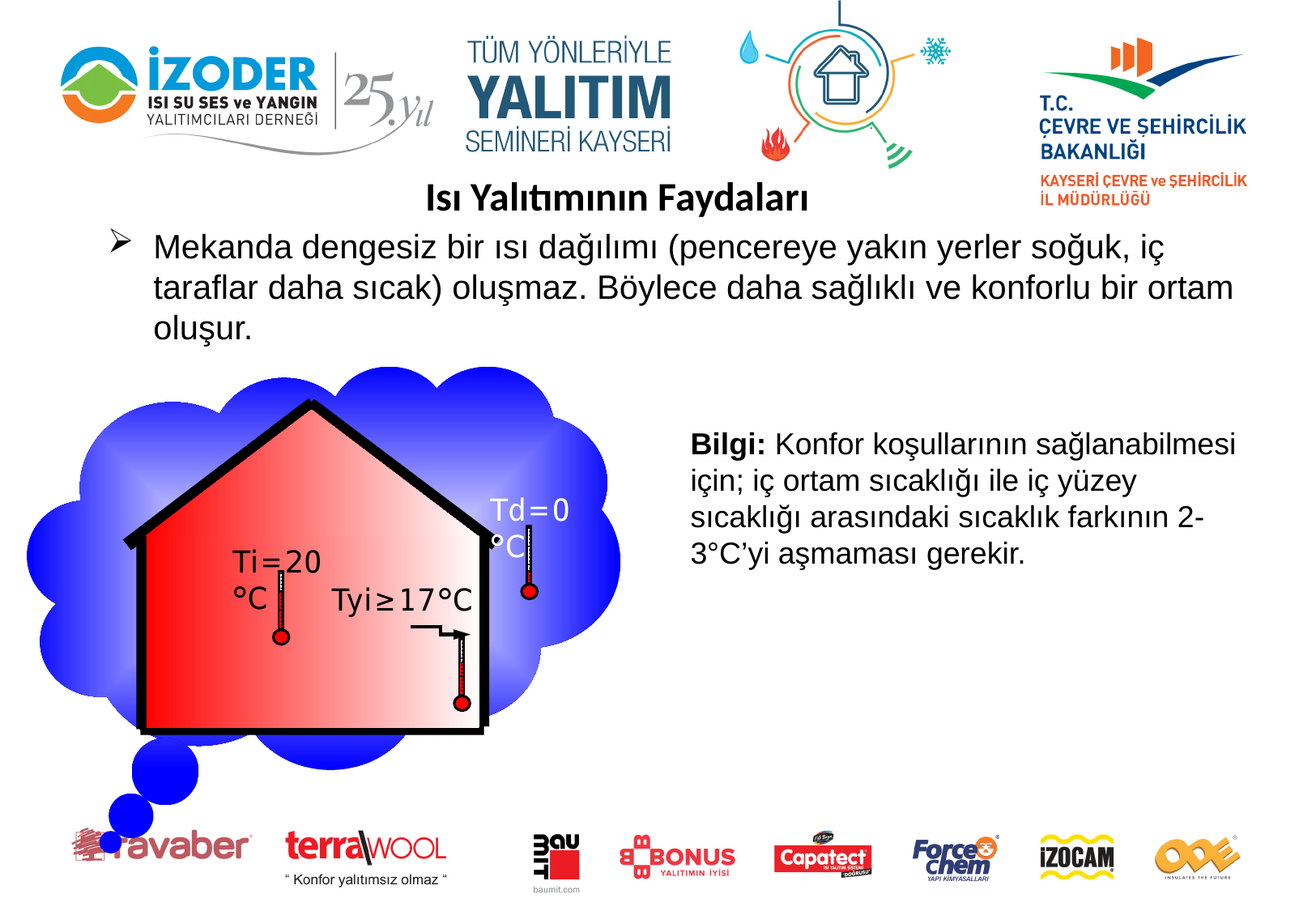

# Isı Yalıtımının Faydaları
Mekanda dengesiz bir ısı dağılımı (pencereye yakın yerler soğuk, iç taraflar daha sıcak) oluşmaz. Böylece daha sağlıklı ve konforlu bir ortam oluşur.

Td=0°C

Ti=20°C

Tyi≥17°C

Bilgi: Konfor koşullarının sağlanabilmesi için; iç ortam sıcaklığı ile iç yüzey sıcaklığı arasındaki sıcaklık farkının 2-3°C’yi aşmaması gerekir.